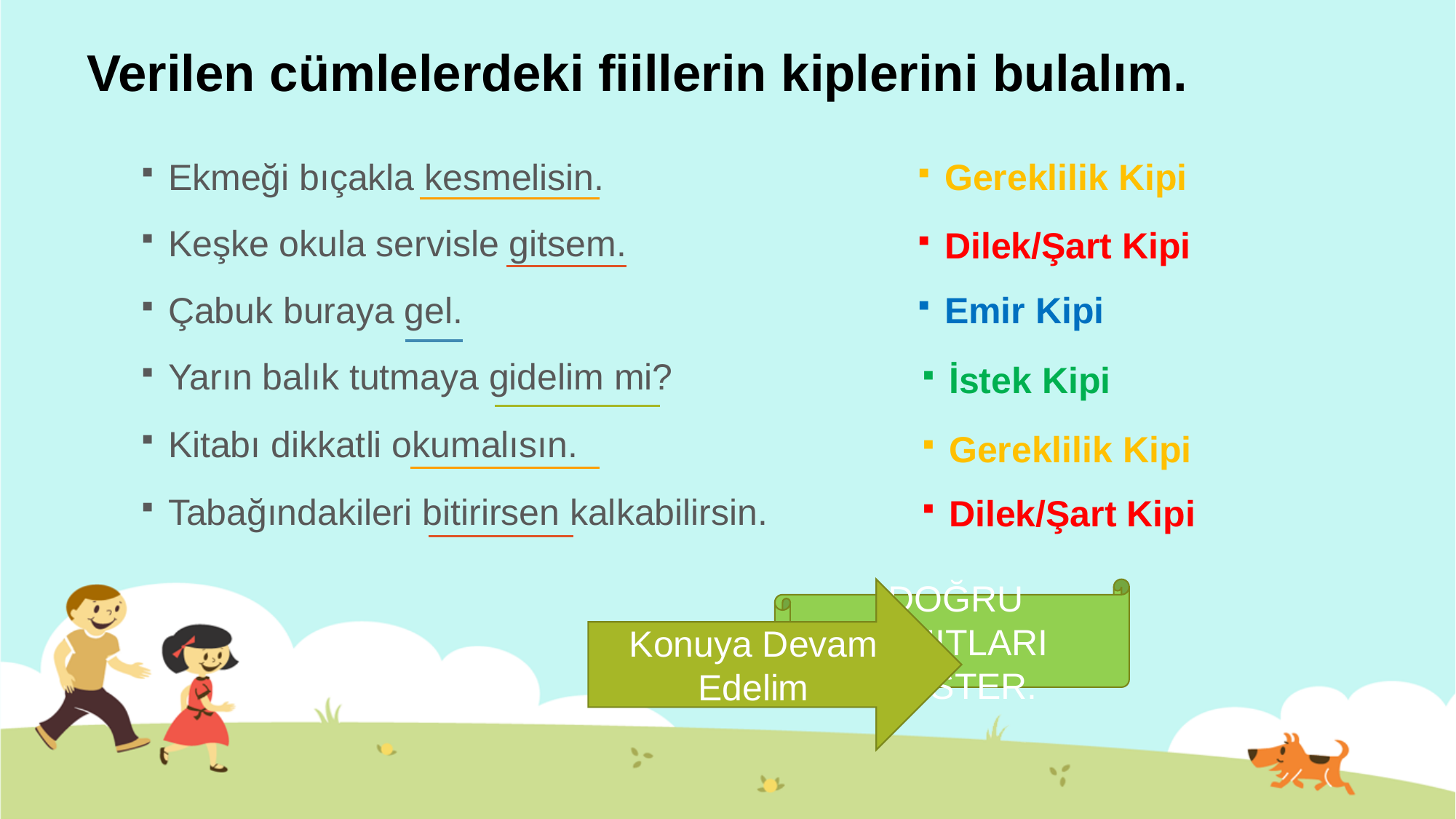

# Verilen cümlelerdeki fiillerin kiplerini bulalım.
Ekmeği bıçakla kesmelisin.
Gereklilik Kipi
Keşke okula servisle gitsem.
Dilek/Şart Kipi
Emir Kipi
Çabuk buraya gel.
Yarın balık tutmaya gidelim mi?
İstek Kipi
Kitabı dikkatli okumalısın.
Gereklilik Kipi
Tabağındakileri bitirirsen kalkabilirsin.
Dilek/Şart Kipi
Konuya Devam Edelim
DOĞRU YANITLARI GÖSTER.